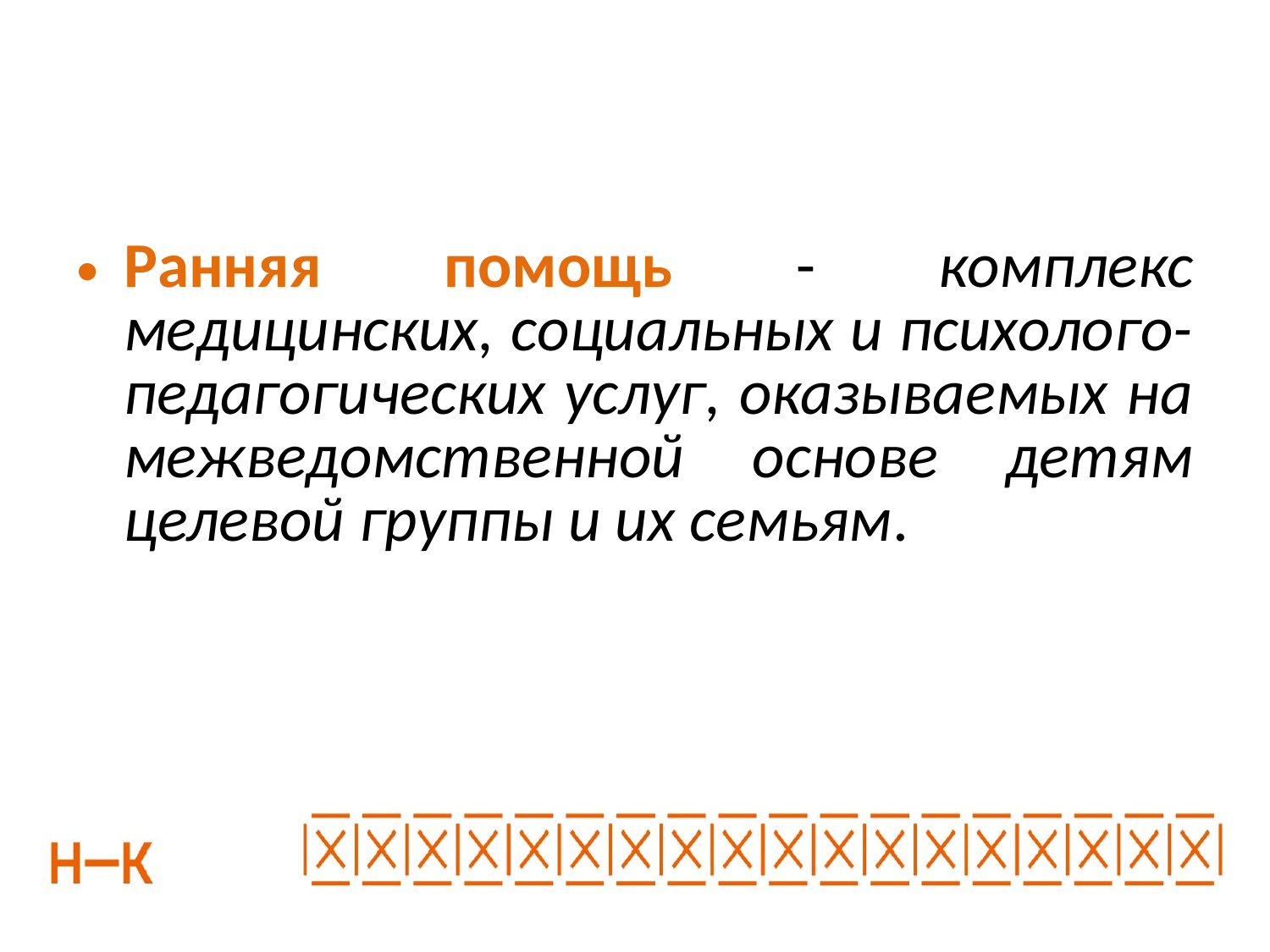

#

Ранняя помощь - комплекс медицинских, социальных и психолого-педагогических услуг, оказываемых на межведомственной основе детям целевой группы и их семьям.